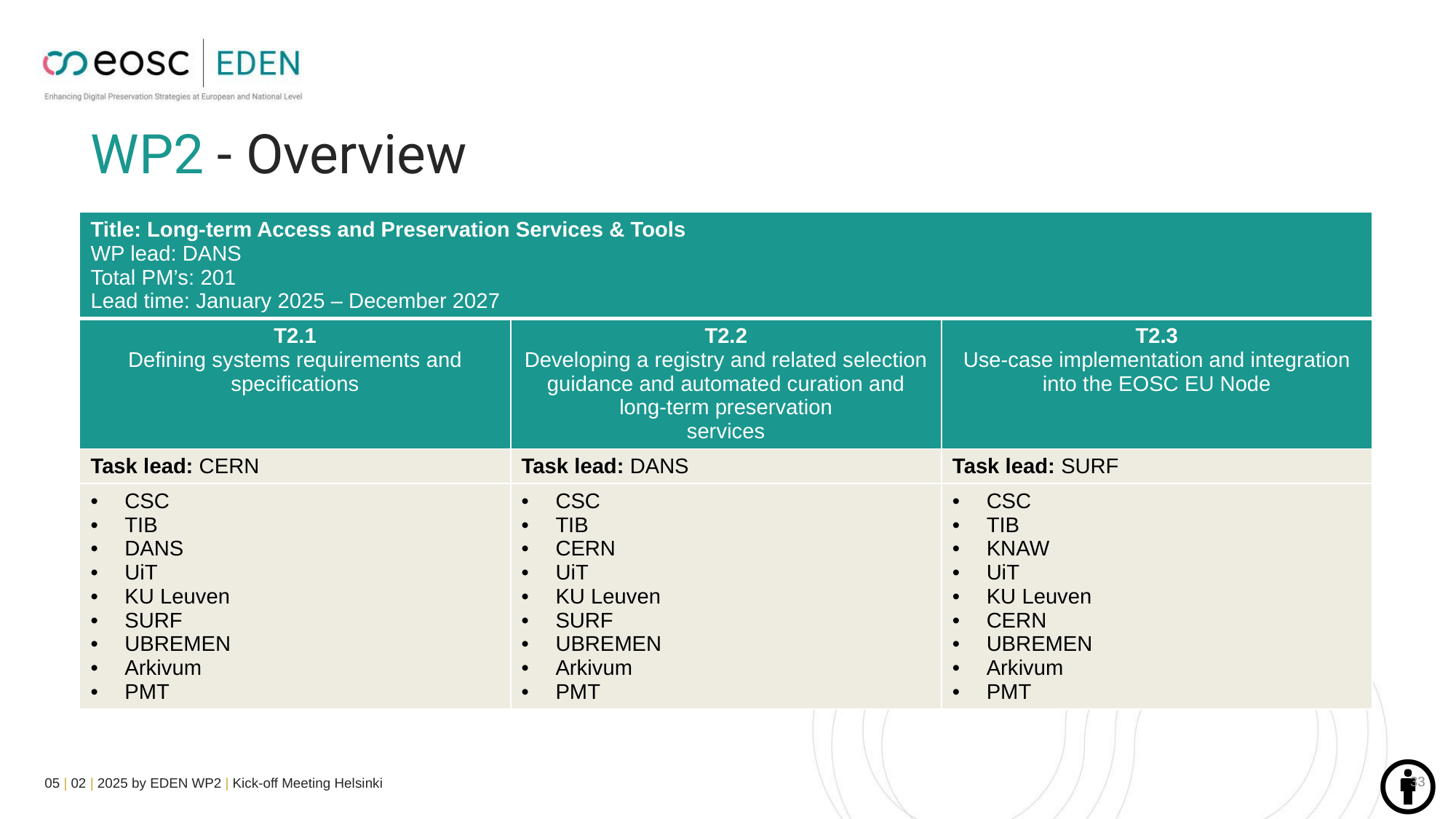

# WP2 - Overview
| Title: Long-term Access and Preservation Services & Tools WP lead: DANS Total PM’s: 201 Lead time: January 2025 – December 2027 |  |  |
| --- | --- | --- |
| T2.1 Defining systems requirements and specifications | T2.2 Developing a registry and related selection guidance and automated curation and long-term preservation services | T2.3 Use-case implementation and integration into the EOSC EU Node |
| Task lead: CERN | Task lead: DANS | Task lead: SURF |
| CSC TIB DANS UiT KU Leuven SURF UBREMEN Arkivum PMT | CSC TIB CERN UiT KU Leuven SURF UBREMEN Arkivum PMT | CSC TIB KNAW UiT KU Leuven CERN UBREMEN Arkivum PMT |
33